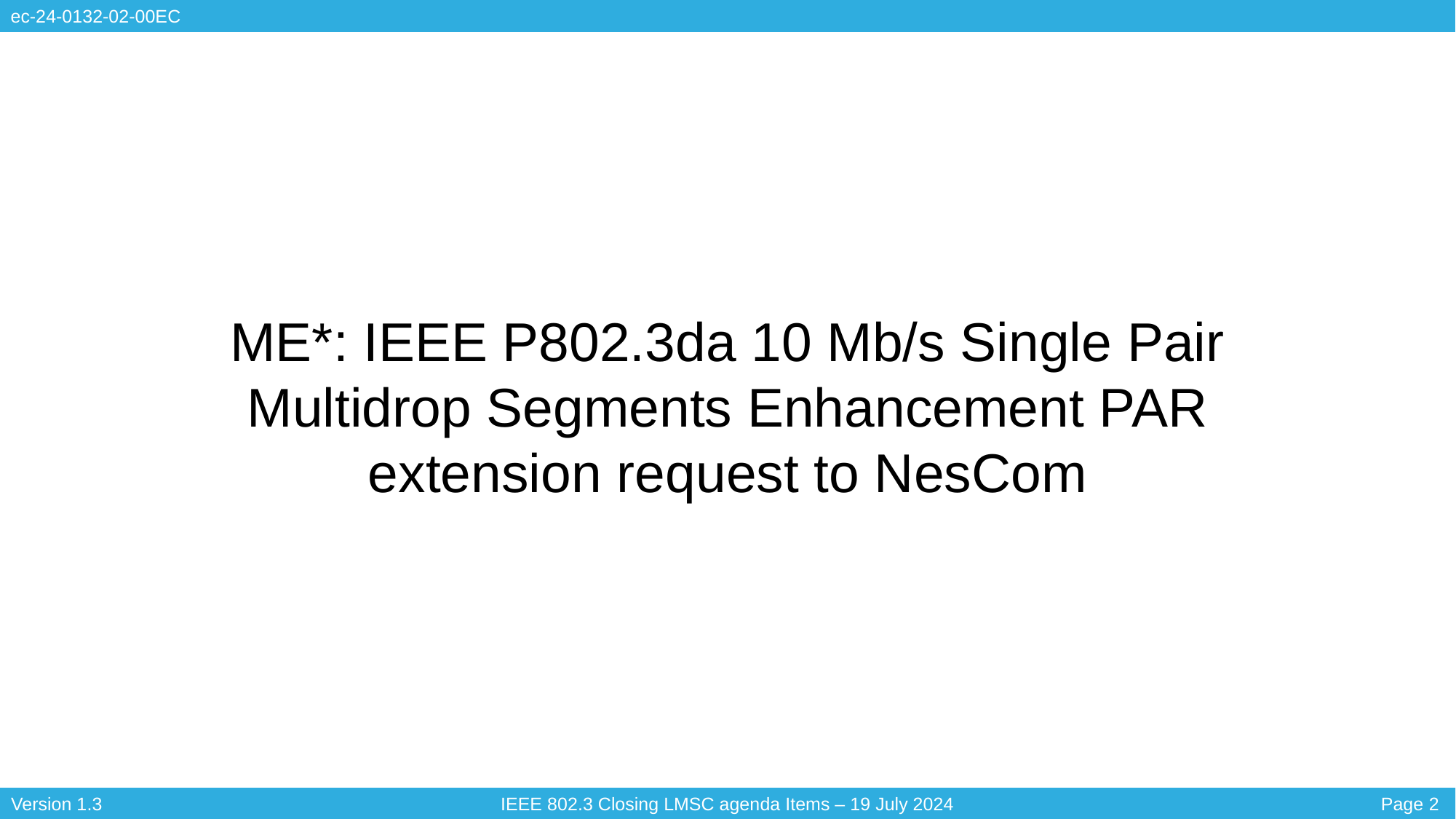

# ME*: IEEE P802.3da 10 Mb/s Single Pair Multidrop Segments Enhancement PAR extension request to NesCom